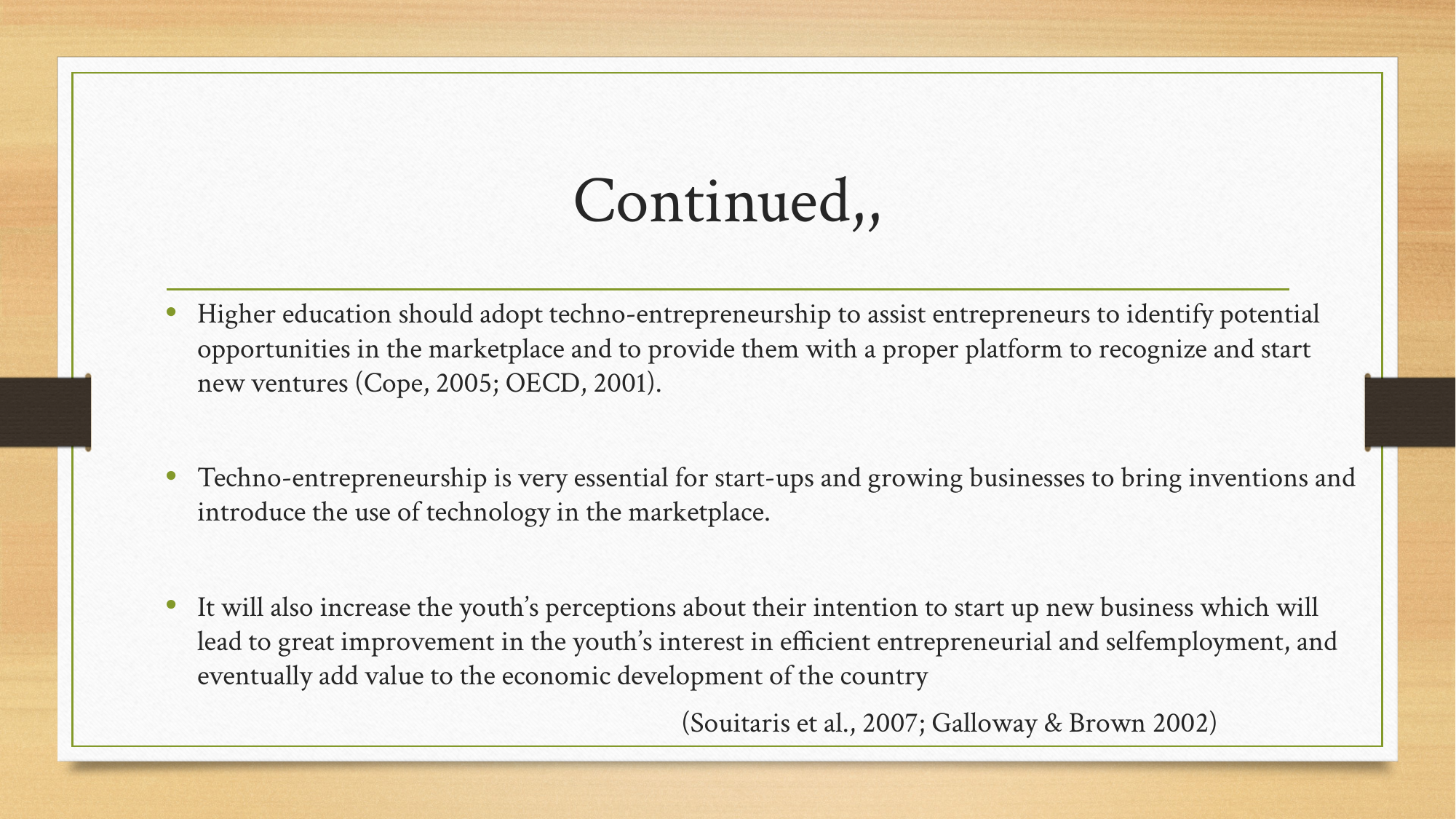

# Continued,,
Higher education should adopt techno-entrepreneurship to assist entrepreneurs to identify potential opportunities in the marketplace and to provide them with a proper platform to recognize and start new ventures (Cope, 2005; OECD, 2001).

Techno-entrepreneurship is very essential for start-ups and growing businesses to bring inventions and introduce the use of technology in the marketplace.

It will also increase the youth’s perceptions about their intention to start up new business which will lead to great improvement in the youth’s interest in efficient entrepreneurial and selfemployment, and eventually add value to the economic development of the country
                                                                                 (Souitaris et al., 2007; Galloway & Brown 2002)